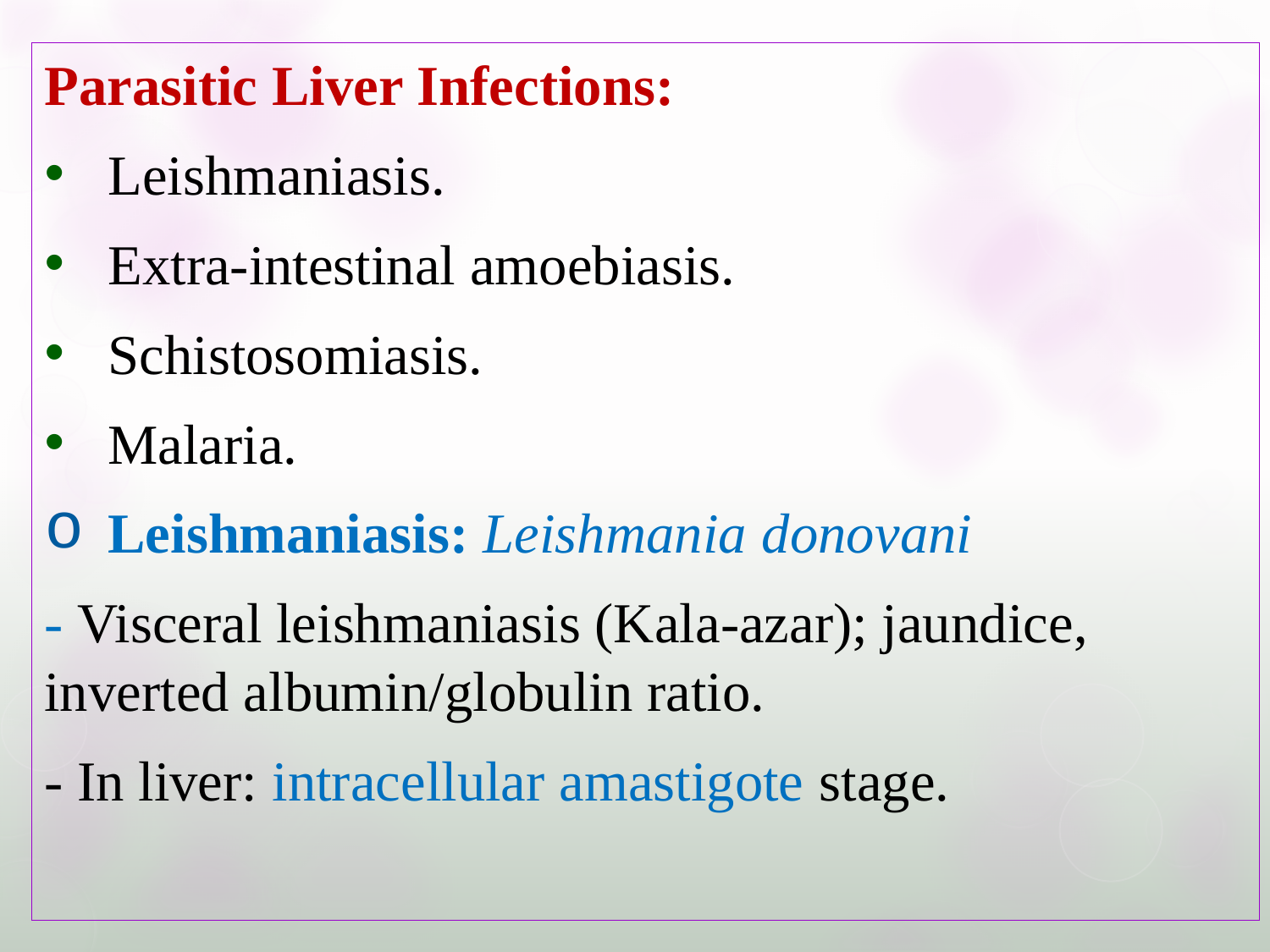

Parasitic Liver Infections:
Leishmaniasis.
Extra-intestinal amoebiasis.
Schistosomiasis.
Malaria.
Leishmaniasis: Leishmania donovani
- Visceral leishmaniasis (Kala-azar); jaundice, inverted albumin/globulin ratio.
- In liver: intracellular amastigote stage.